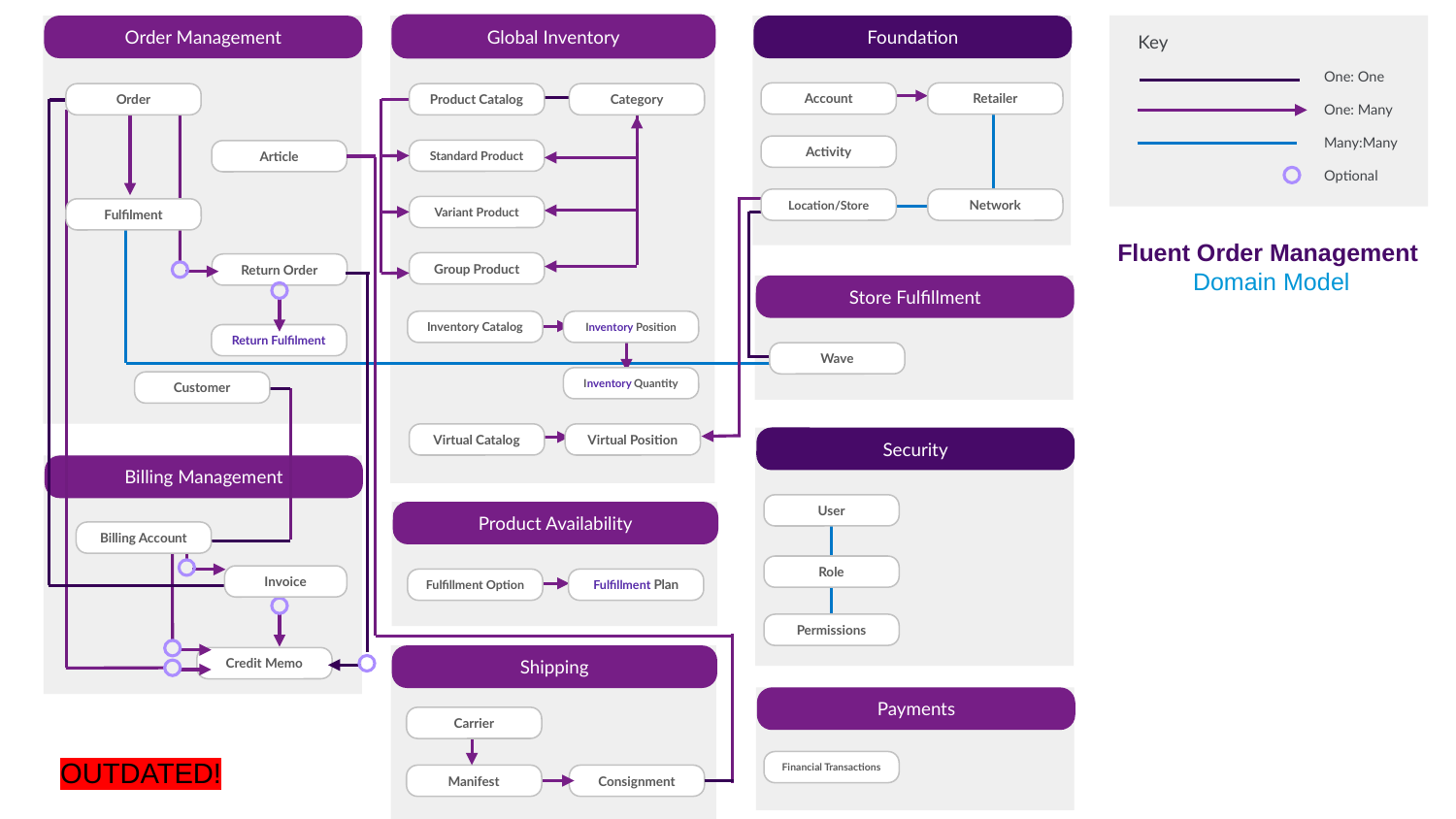

Global Inventory

Key
One: One
One: Many
Many:Many
Optional

Order Management
Foundation

Account
Retailer
Order
Product Catalog
Category
Activity
Standard Product
Article
Location/Store
Network
Variant Product
Fulfilment
Fluent Order Management
Domain Model
Group Product
Return Order

Store Fulfillment

Inventory Catalog
Inventory Position
Return Fulfilment
Wave
Inventory Quantity
Customer
Virtual Catalog
Virtual Position
Security

Billing Management

User
Product Availability

Billing Account

Role
Invoice
Fulfillment Option
Fulfillment Plan

Permissions
Shipping

Credit Memo

Payments

Carrier
OUTDATED!
Financial Transactions
Manifest
Consignment